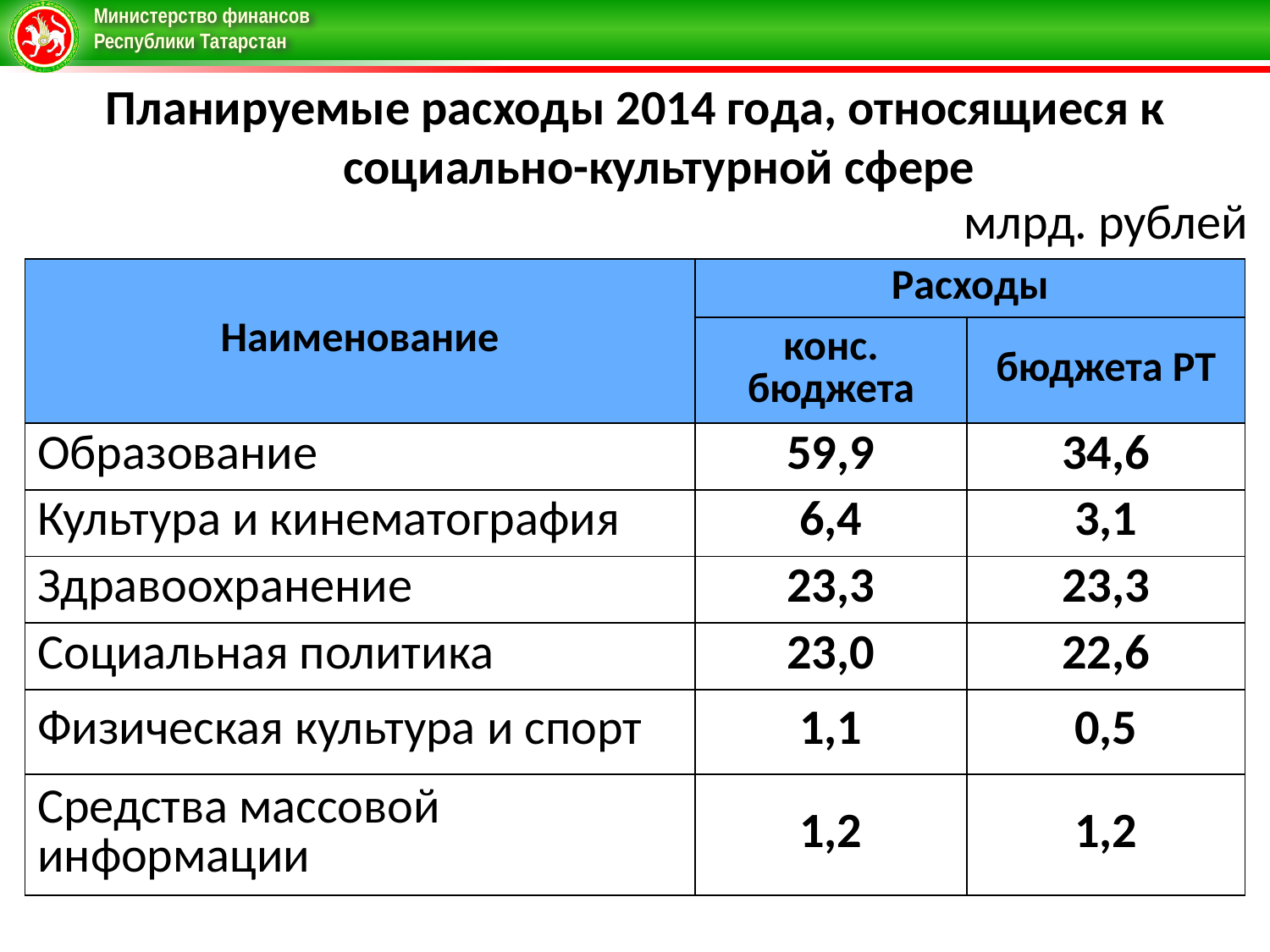

Планируемые расходы 2014 года, относящиеся к социально-культурной сфере
млрд. рублей
| Наименование | Расходы |  |
| --- | --- | --- |
|  | конс. бюджета | бюджета РТ |
| Образование | 59,9 | 34,6 |
| Культура и кинематография | 6,4 | 3,1 |
| Здравоохранение | 23,3 | 23,3 |
| Социальная политика | 23,0 | 22,6 |
| Физическая культура и спорт | 1,1 | 0,5 |
| Средства массовой информации | 1,2 | 1,2 |